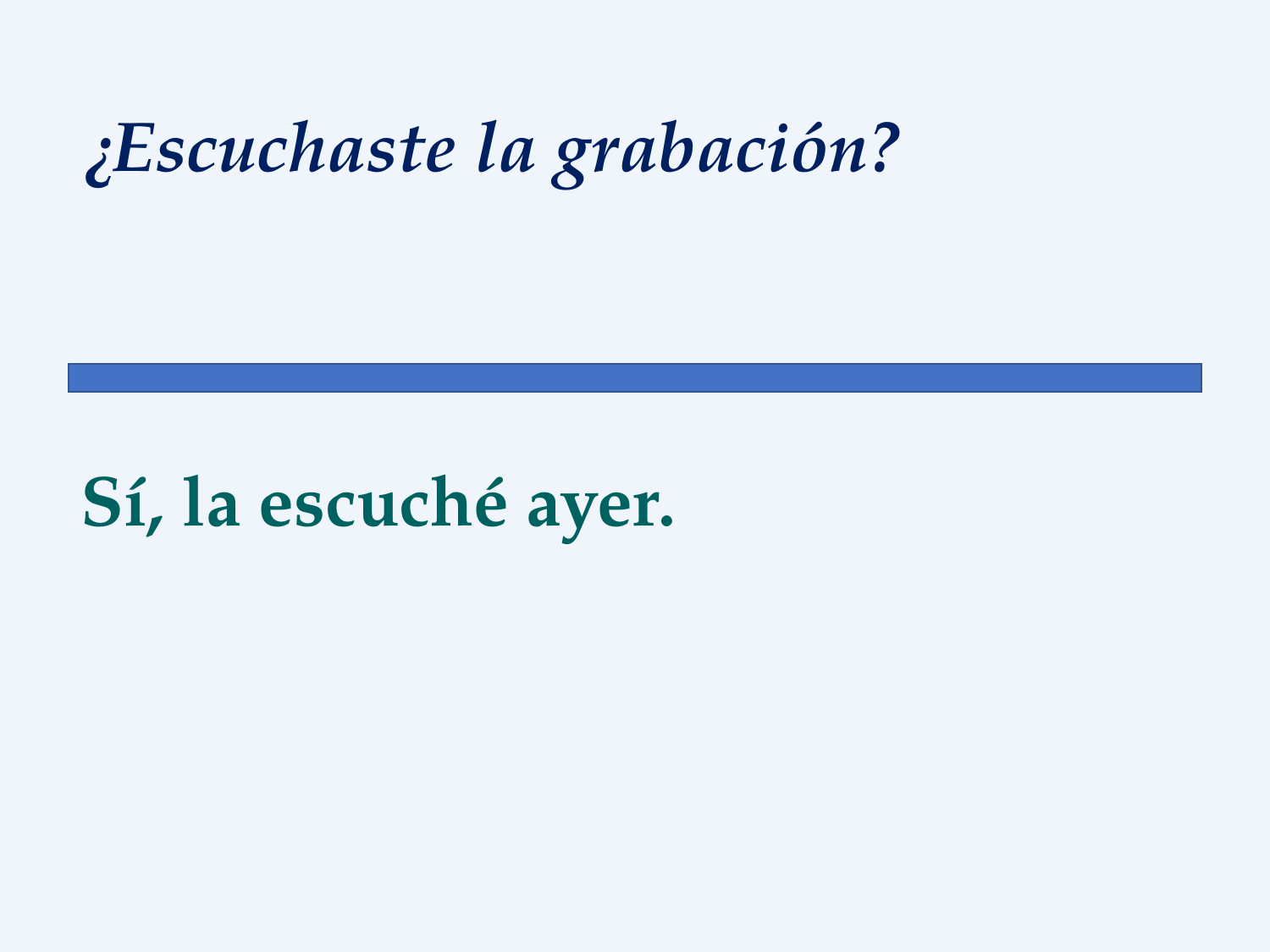

¿Escuchaste la grabación?

Sí, la escuché ayer.